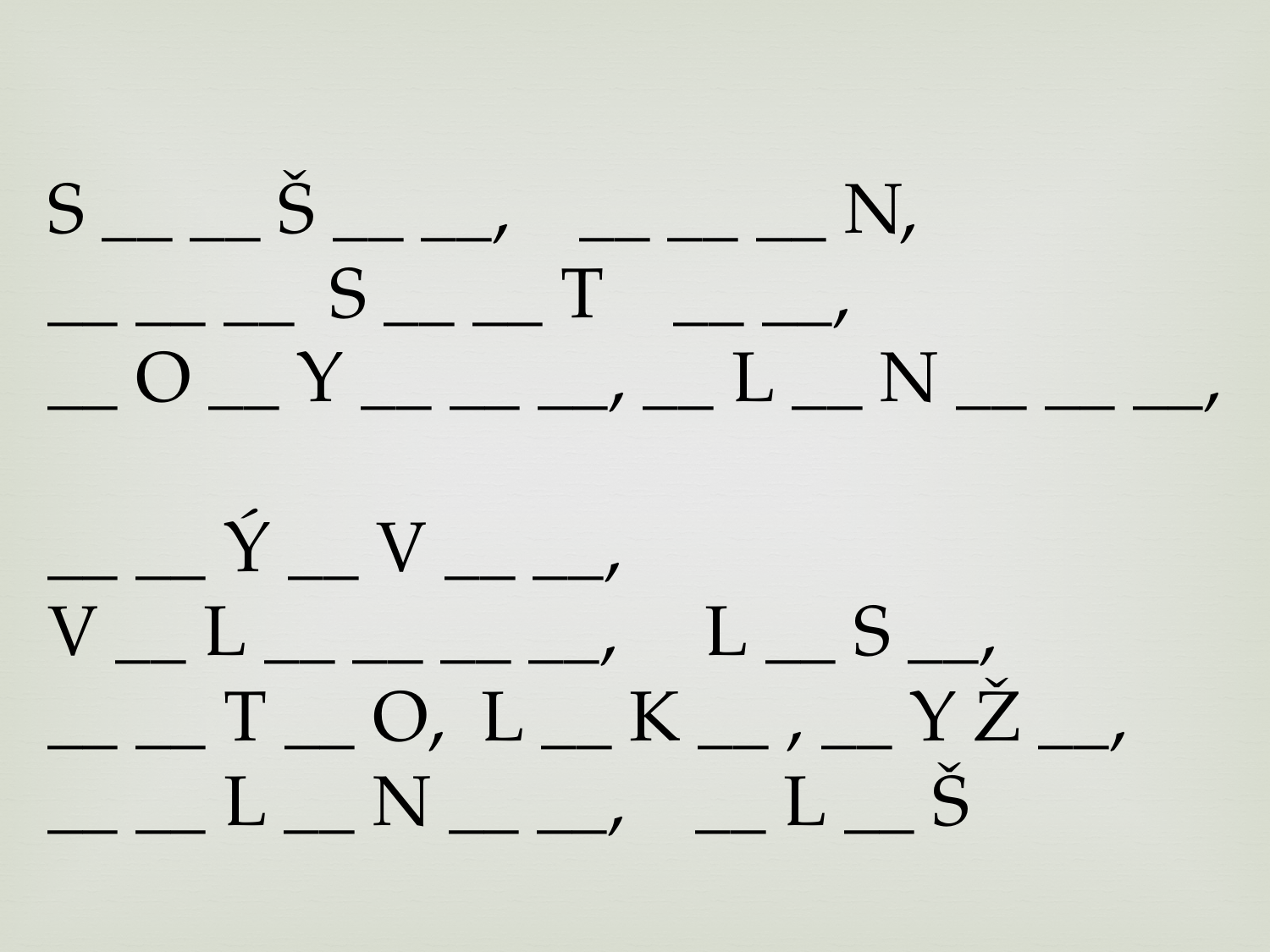

S __ __ Š __ __,    __ __ __ N,
__ __ __  S __ __ T    __ __,
__ O __ Y __ __ __, __ L __ N __ __ __,
__ __ Ý __ V __ __,
V __ L __ __ __ __,     L __ S __,
__ __ T __ O,  L __ K __ , __ Y Ž __,   __ __ L __ N __ __,    __ L __ Š